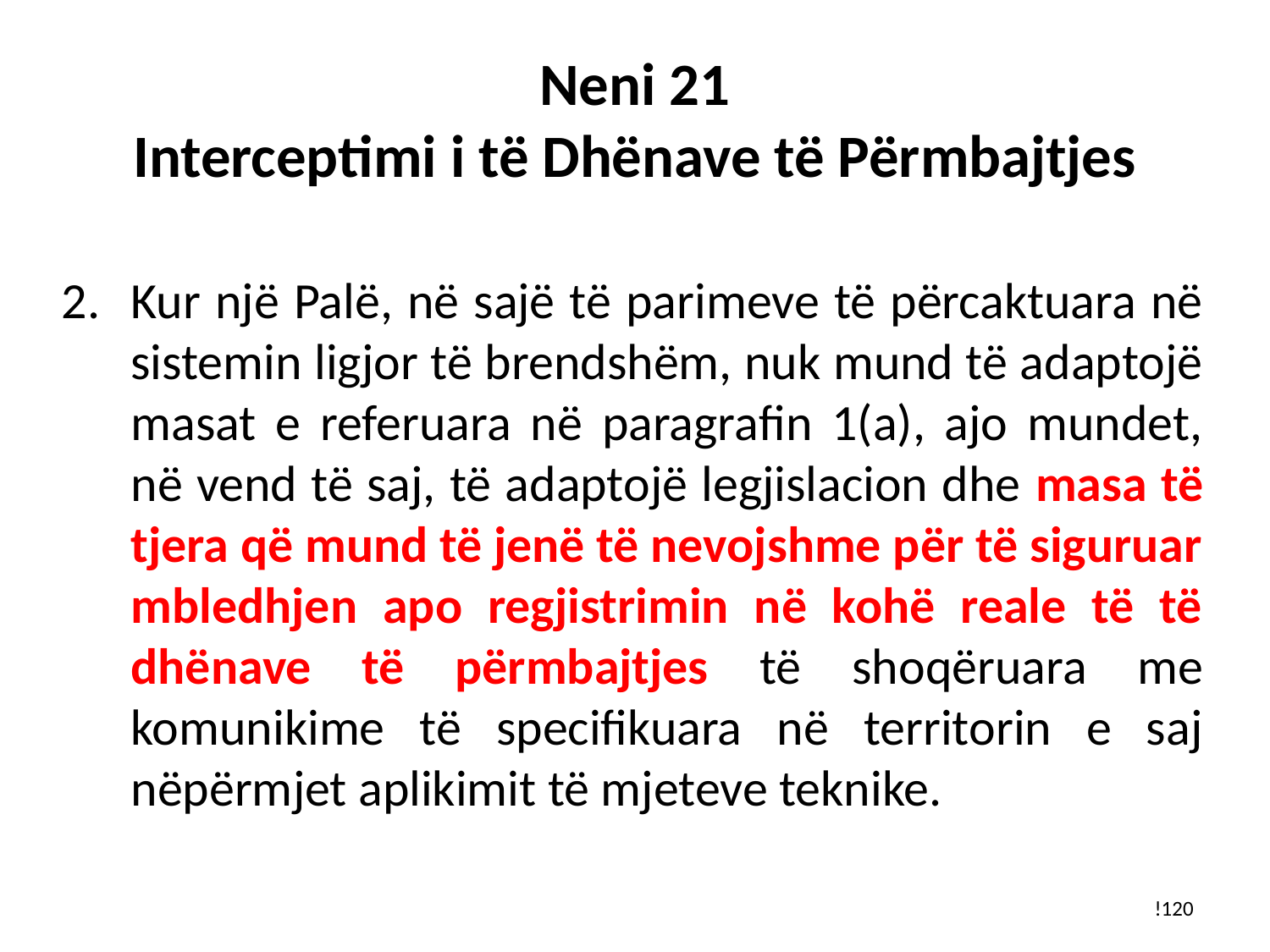

# Neni 21 Interceptimi i të Dhënave të Përmbajtjes
Kur një Palë, në sajë të parimeve të përcaktuara në sistemin ligjor të brendshëm, nuk mund të adaptojë masat e referuara në paragrafin 1(a), ajo mundet, në vend të saj, të adaptojë legjislacion dhe masa të tjera që mund të jenë të nevojshme për të siguruar mbledhjen apo regjistrimin në kohë reale të të dhënave të përmbajtjes të shoqëruara me komunikime të specifikuara në territorin e saj nëpërmjet aplikimit të mjeteve teknike.
!120